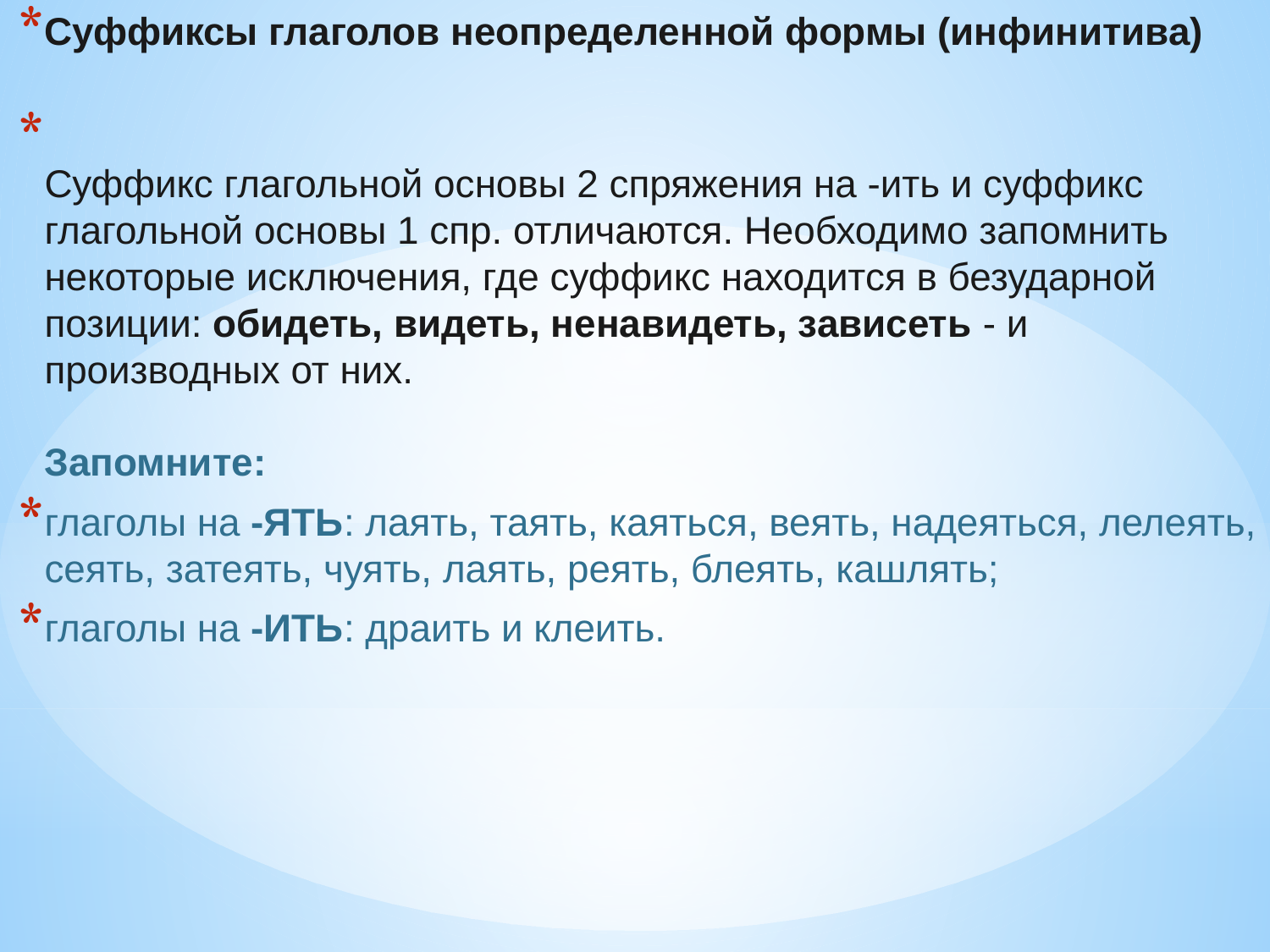

Суффиксы глаголов неопределенной формы (инфинитива)
Суффикс глагольной основы 2 спряжения на -ить и суффикс глагольной основы 1 спр. отличаются. Необходимо запомнить некоторые исключения, где суффикс находится в безударной позиции: обидеть, видеть, ненавидеть, зависеть - и производных от них. 
Запомните:
глаголы на -ЯТЬ: лаять, таять, каяться, веять, надеяться, лелеять, сеять, затеять, чуять, лаять, реять, блеять, кашлять;
глаголы на -ИТЬ: драить и клеить.

#